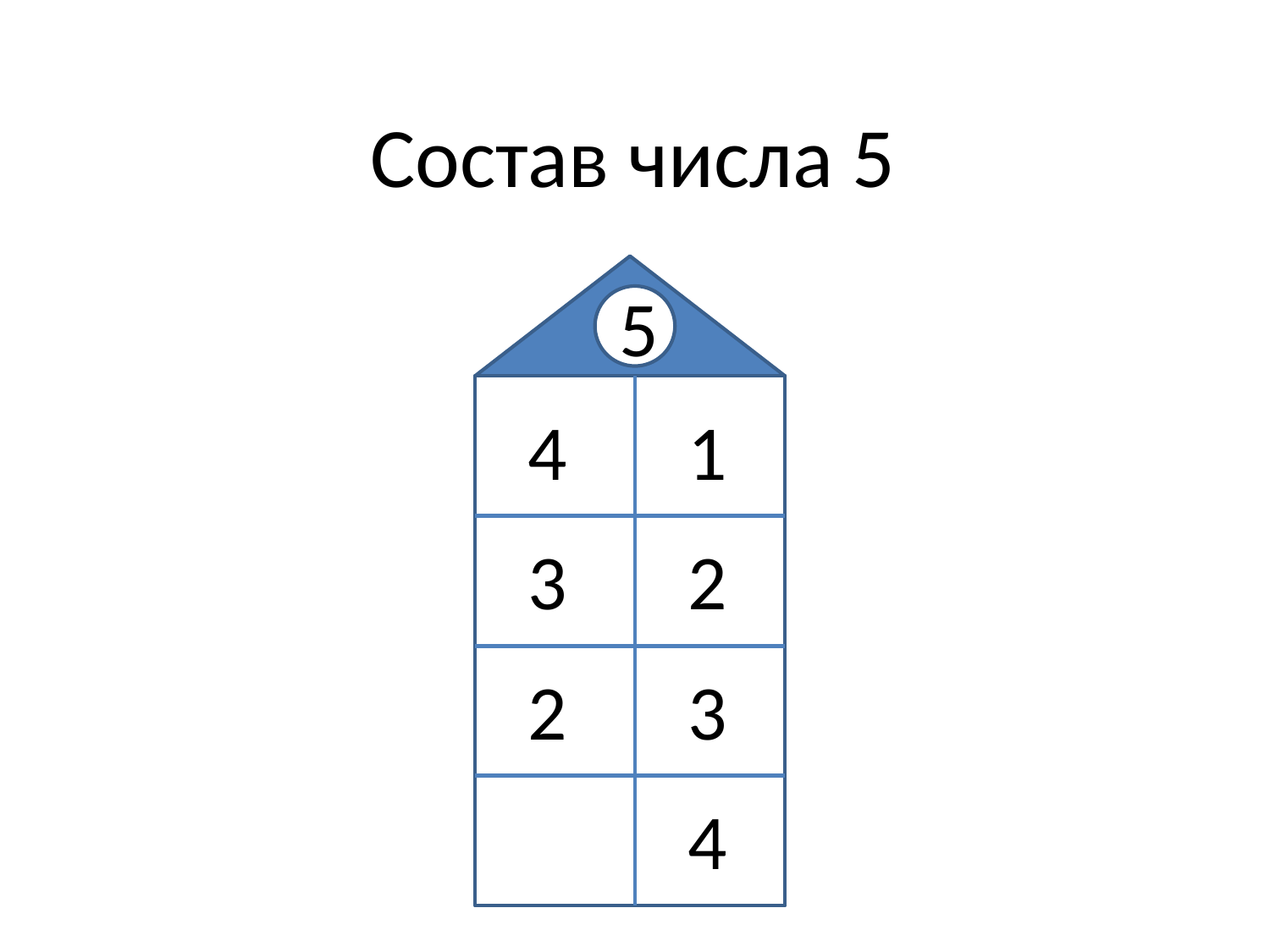

Состав числа 5

5
43
4
1
3
2
2
3
4